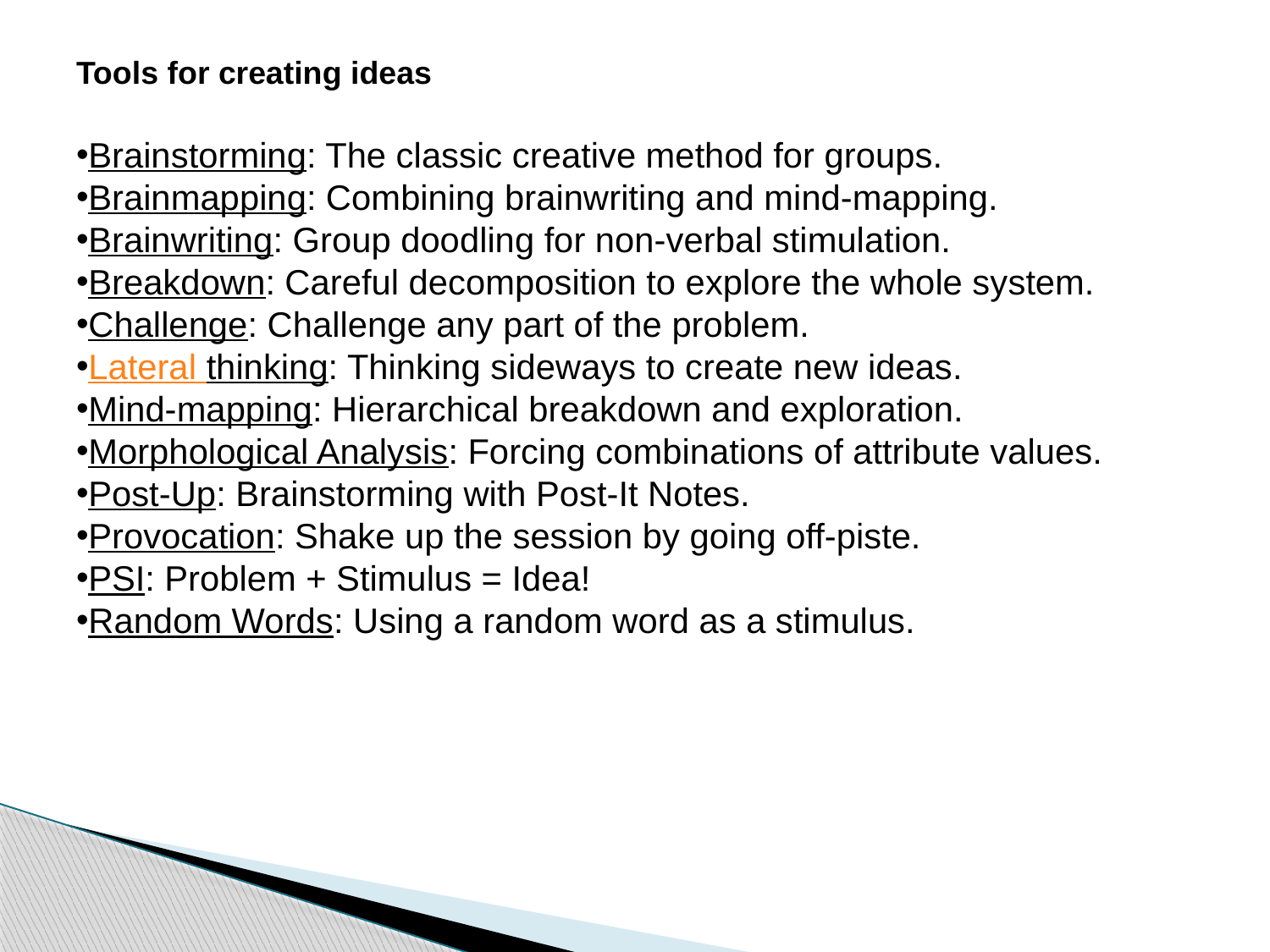

Tools for creating ideas

Brainstorming: The classic creative method for groups.
Brainmapping: Combining brainwriting and mind-mapping.
Brainwriting: Group doodling for non-verbal stimulation.
Breakdown: Careful decomposition to explore the whole system.
Challenge: Challenge any part of the problem.
Lateral thinking: Thinking sideways to create new ideas.
Mind-mapping: Hierarchical breakdown and exploration.
Morphological Analysis: Forcing combinations of attribute values.
Post-Up: Brainstorming with Post-It Notes.
Provocation: Shake up the session by going off-piste.
PSI: Problem + Stimulus = Idea!
Random Words: Using a random word as a stimulus.